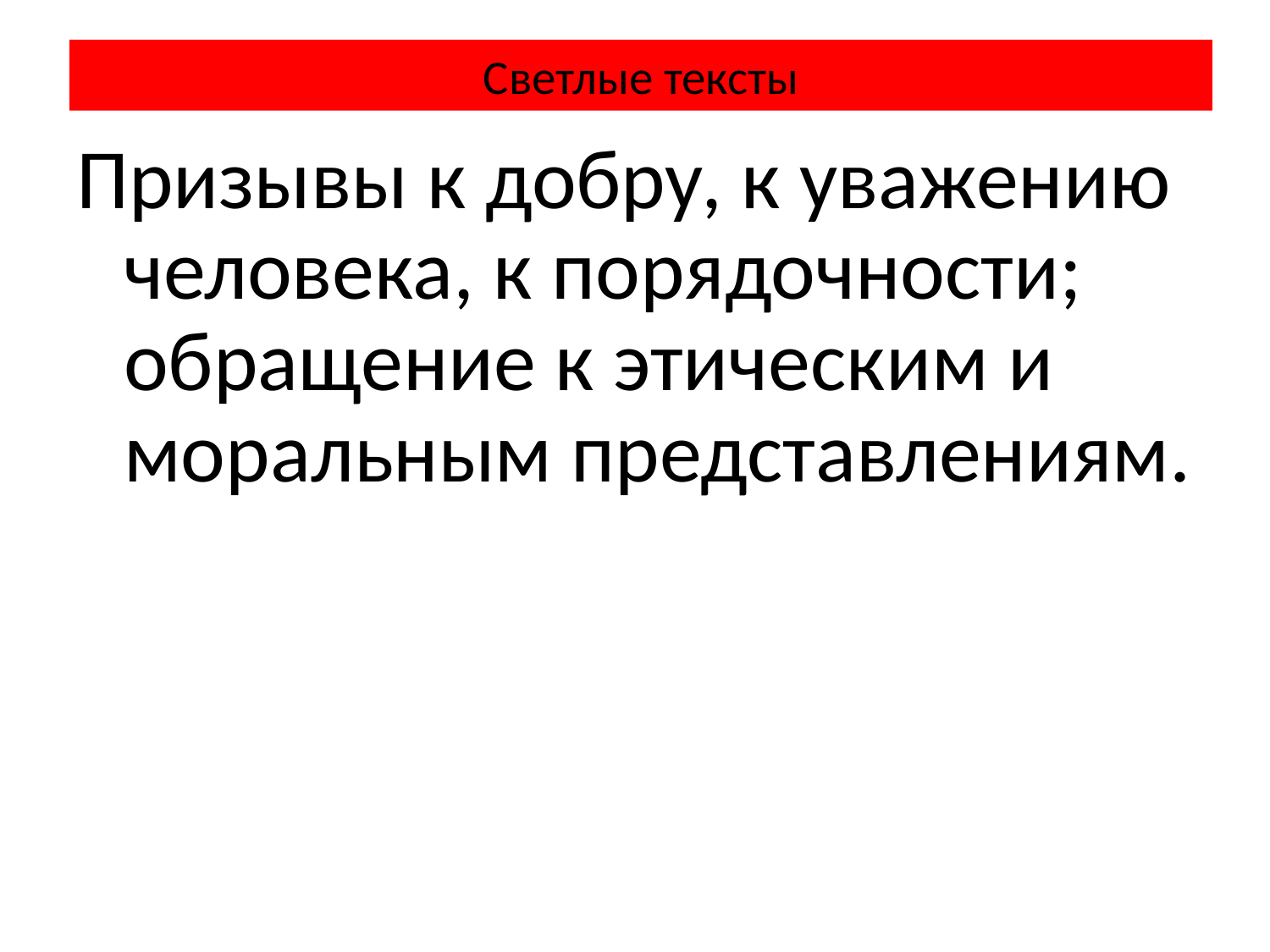

# Светлые тексты
Призывы к добру, к уважению человека, к порядочности; обращение к этическим и моральным представлениям.